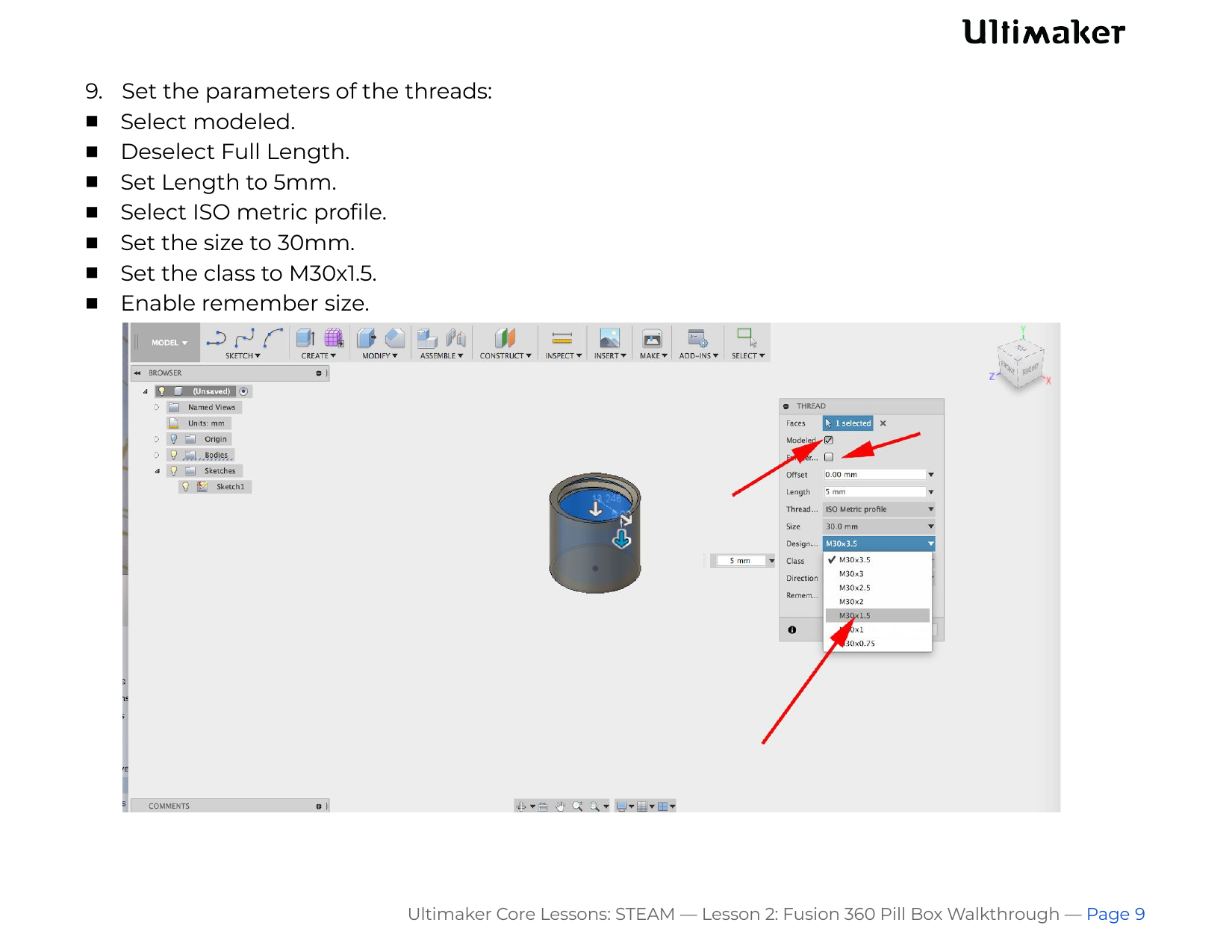

9.	Set the parameters of the threads:
Select modeled.
Deselect Full Length.
Set Length to 5mm.
Select ISO metric profile.
Set the size to 30mm.
Set the class to M30x1.5.
Enable remember size.

Ultimaker Core Lessons: STEAM — Lesson 2: Fusion 360 Pill Box Walkthrough — Page 9